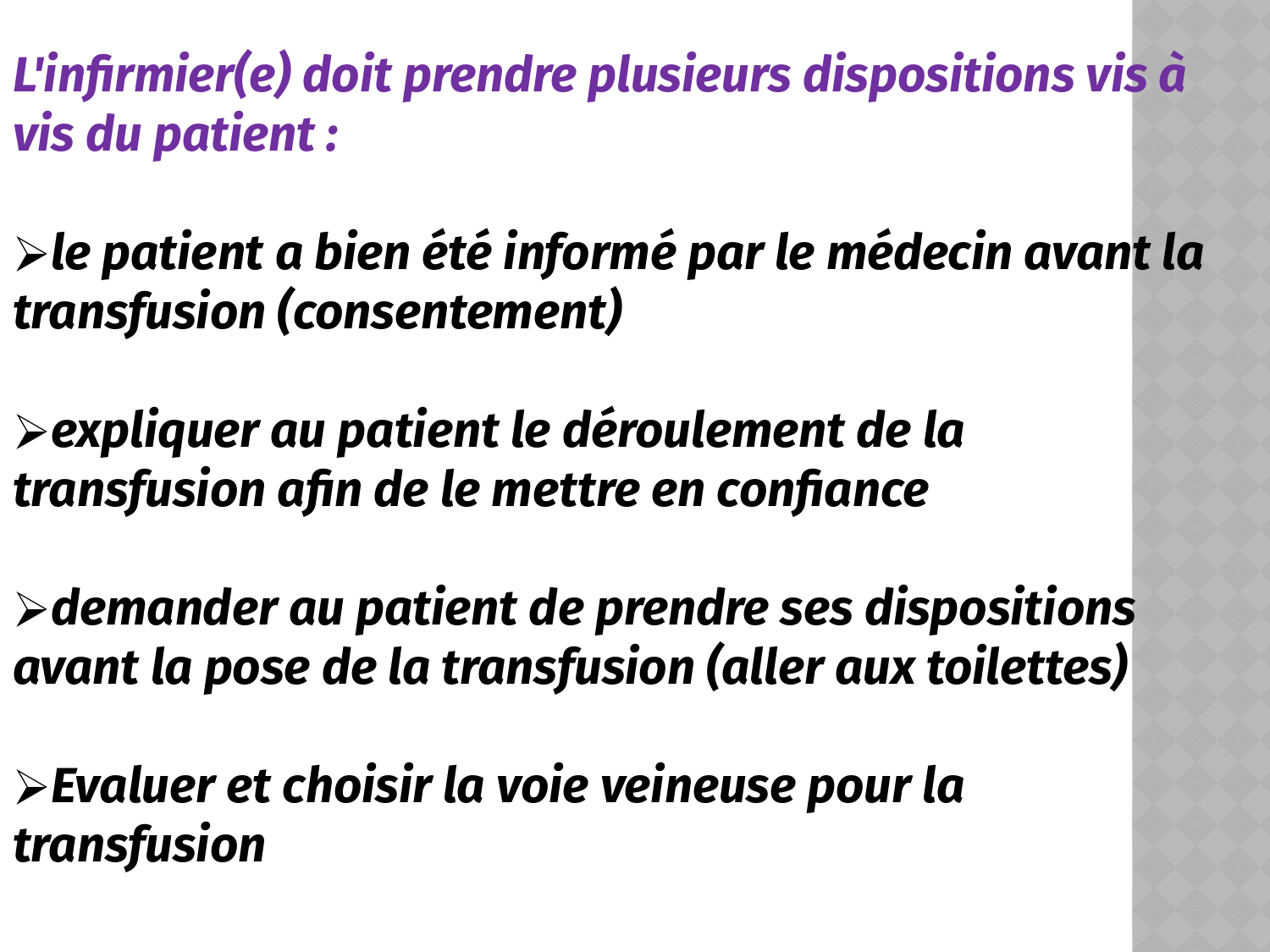

L'infirmier(e) doit prendre plusieurs dispositions vis à vis du patient :

le patient a bien été informé par le médecin avant la transfusion (consentement)

expliquer au patient le déroulement de la transfusion afin de le mettre en confiance

demander au patient de prendre ses dispositions avant la pose de la transfusion (aller aux toilettes)

Evaluer et choisir la voie veineuse pour la transfusion